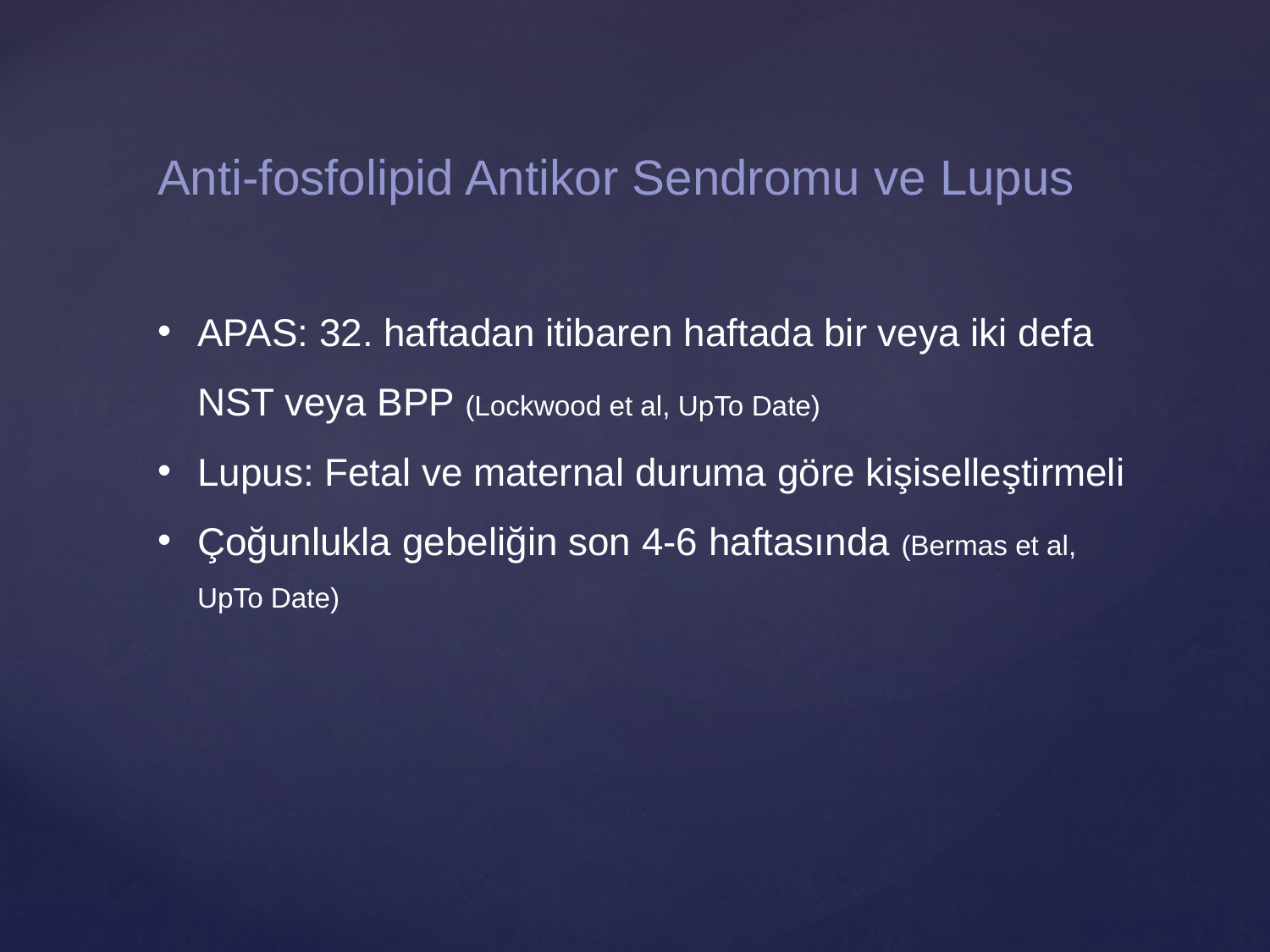

Anti-fosfolipid Antikor Sendromu ve Lupus
APAS: 32. haftadan itibaren haftada bir veya iki defa NST veya BPP (Lockwood et al, UpTo Date)
Lupus: Fetal ve maternal duruma göre kişiselleştirmeli
Çoğunlukla gebeliğin son 4-6 haftasında (Bermas et al, UpTo Date)